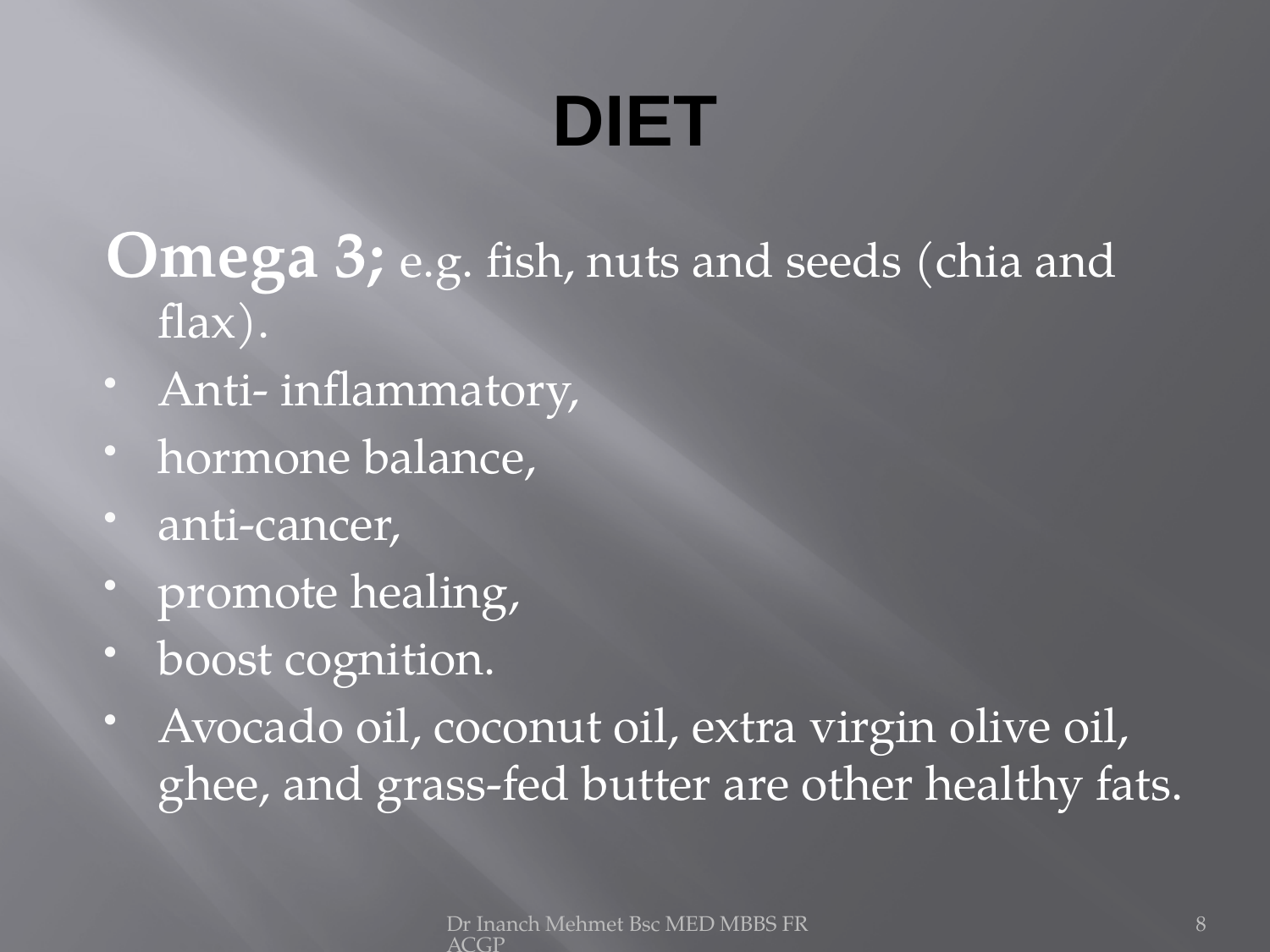

# DIET
Omega 3; e.g. fish, nuts and seeds (chia and flax).
Anti- inflammatory,
hormone balance,
anti-cancer,
promote healing,
boost cognition.
Avocado oil, coconut oil, extra virgin olive oil, ghee, and grass-fed butter are other healthy fats.
Dr Inanch Mehmet Bsc MED MBBS FRACGP
8